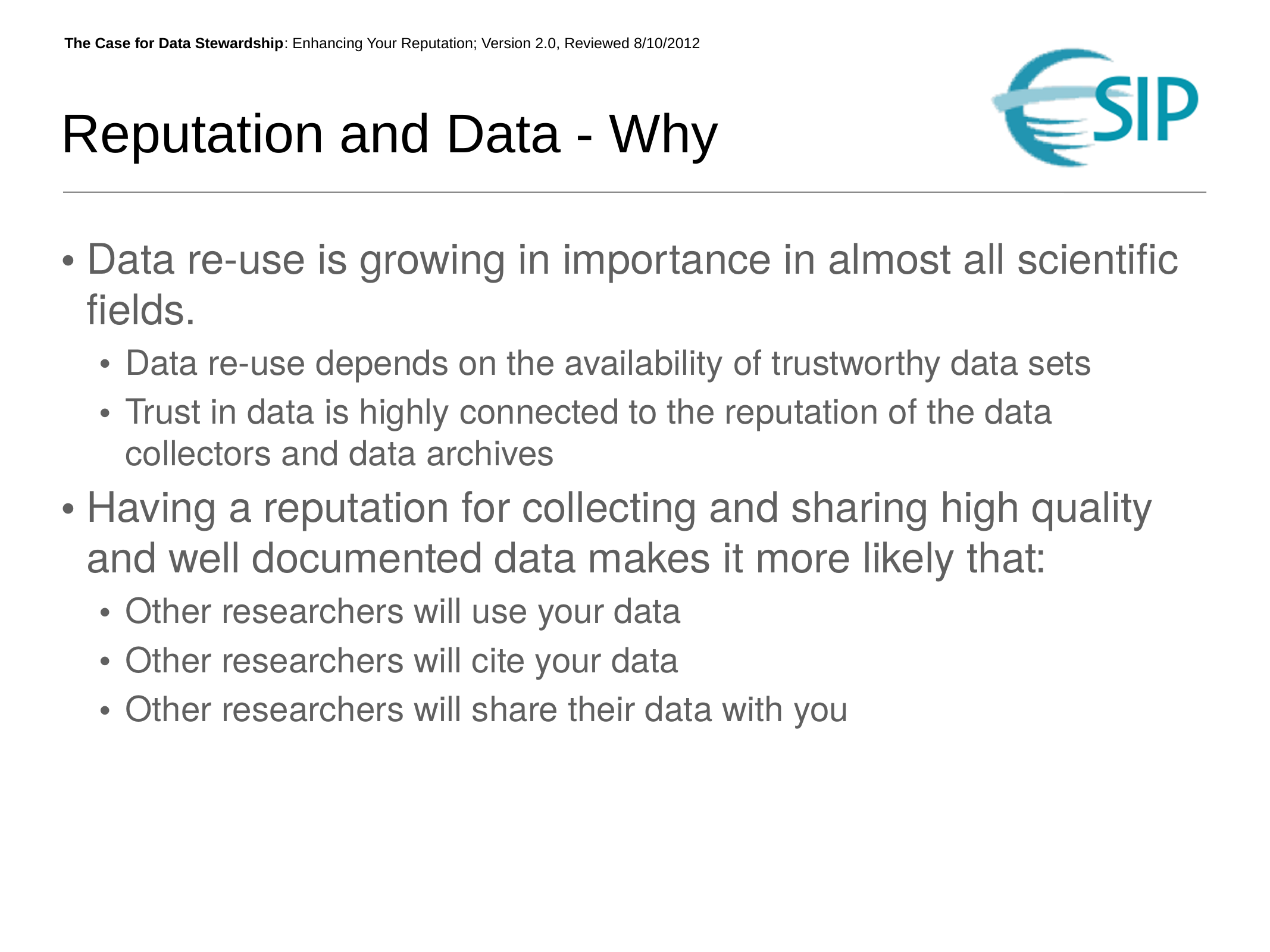

# Reputation and Data - Why
Data re-use is growing in importance in almost all scientific fields.
Data re-use depends on the availability of trustworthy data sets
Trust in data is highly connected to the reputation of the data collectors and data archives
Having a reputation for collecting and sharing high quality and well documented data makes it more likely that:
Other researchers will use your data
Other researchers will cite your data
Other researchers will share their data with you